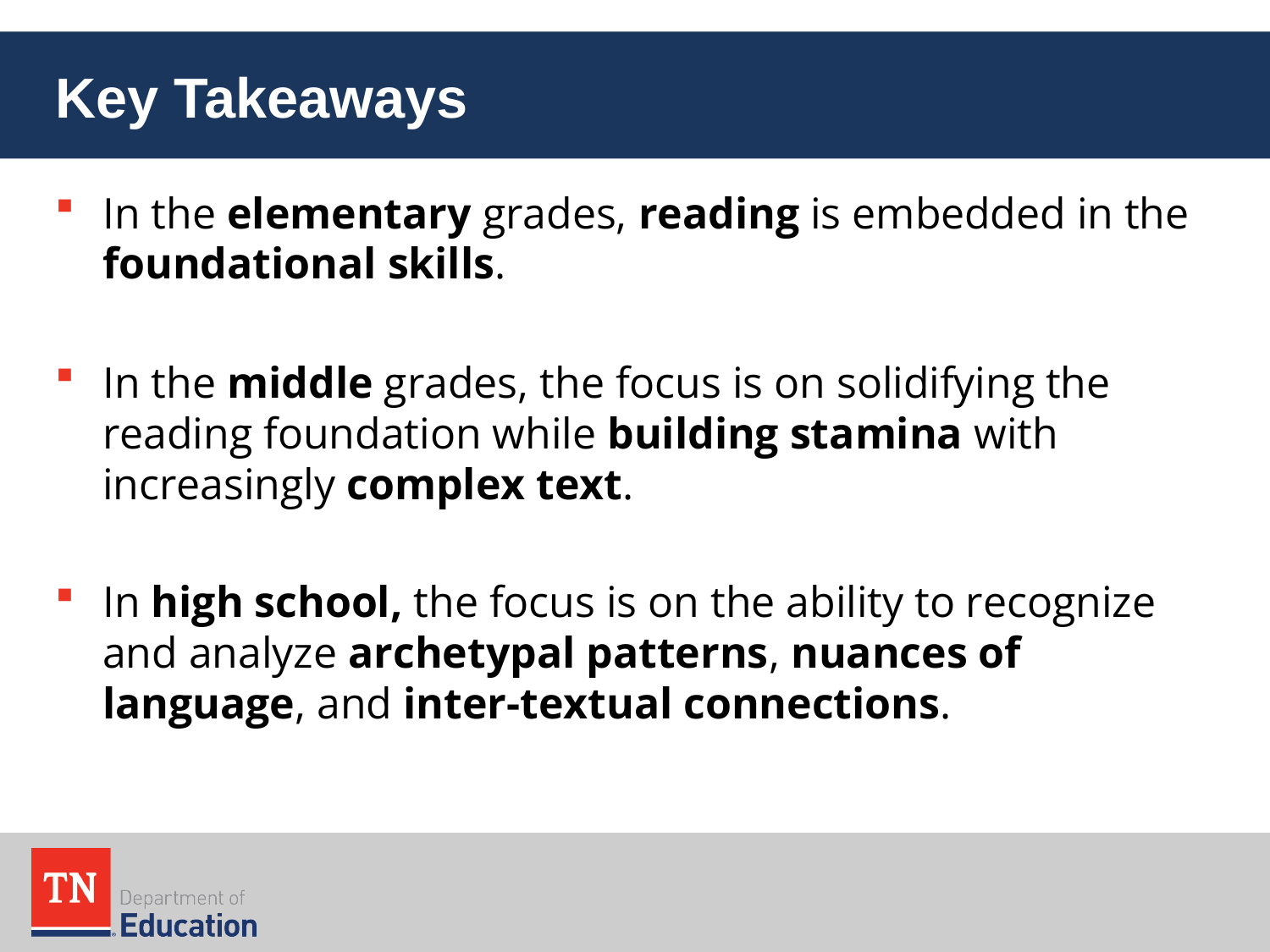

# Key Takeaways
In the elementary grades, reading is embedded in the foundational skills.

In the middle grades, the focus is on solidifying the reading foundation while building stamina with increasingly complex text.

In high school, the focus is on the ability to recognize and analyze archetypal patterns, nuances of language, and inter-textual connections.